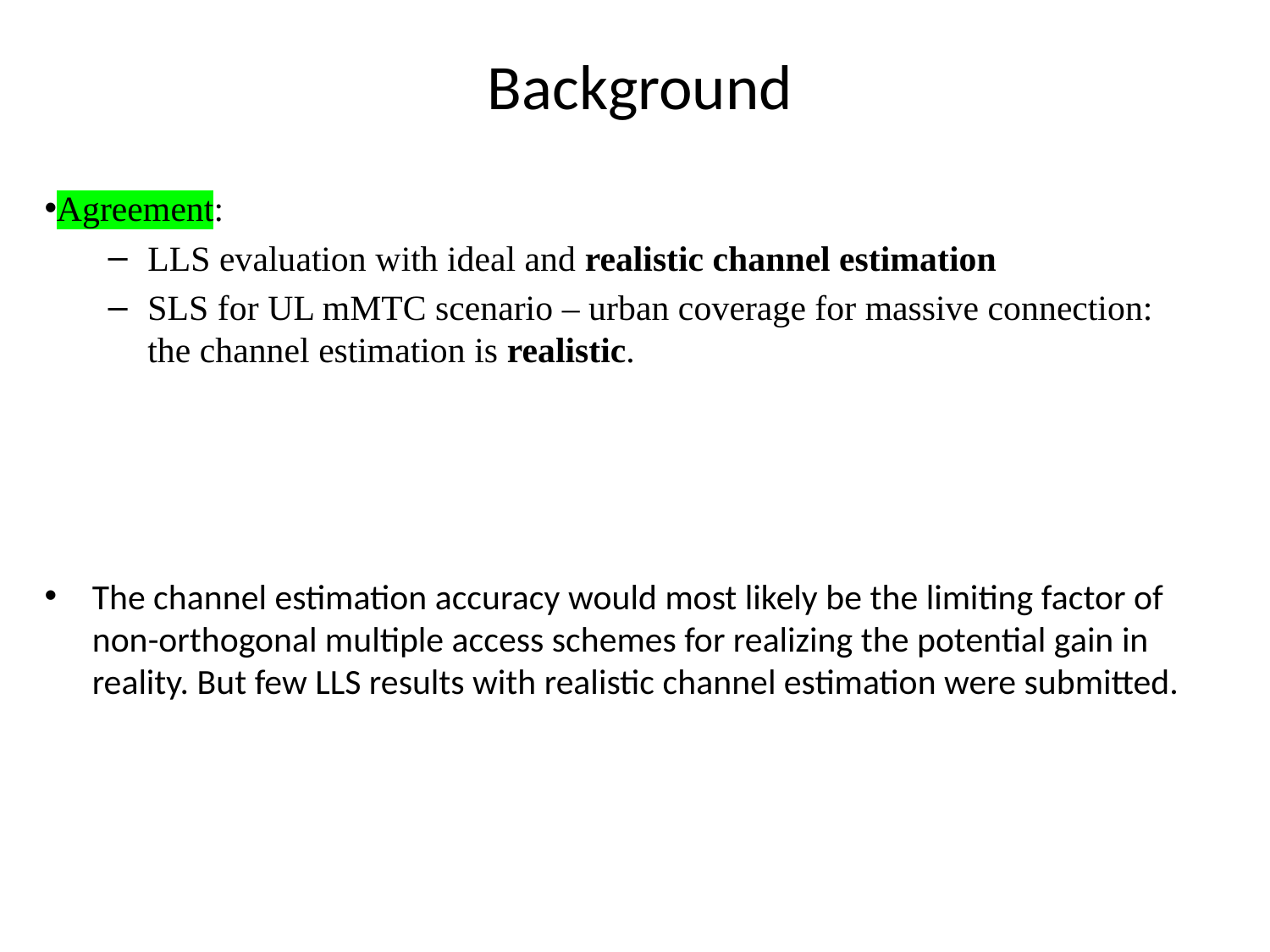

# Background

Agreement:
LLS evaluation with ideal and realistic channel estimation
SLS for UL mMTC scenario – urban coverage for massive connection:    the channel estimation is realistic.

The channel estimation accuracy would most likely be the limiting factor of non-orthogonal multiple access schemes for realizing the potential gain in reality. But few LLS results with realistic channel estimation were submitted.